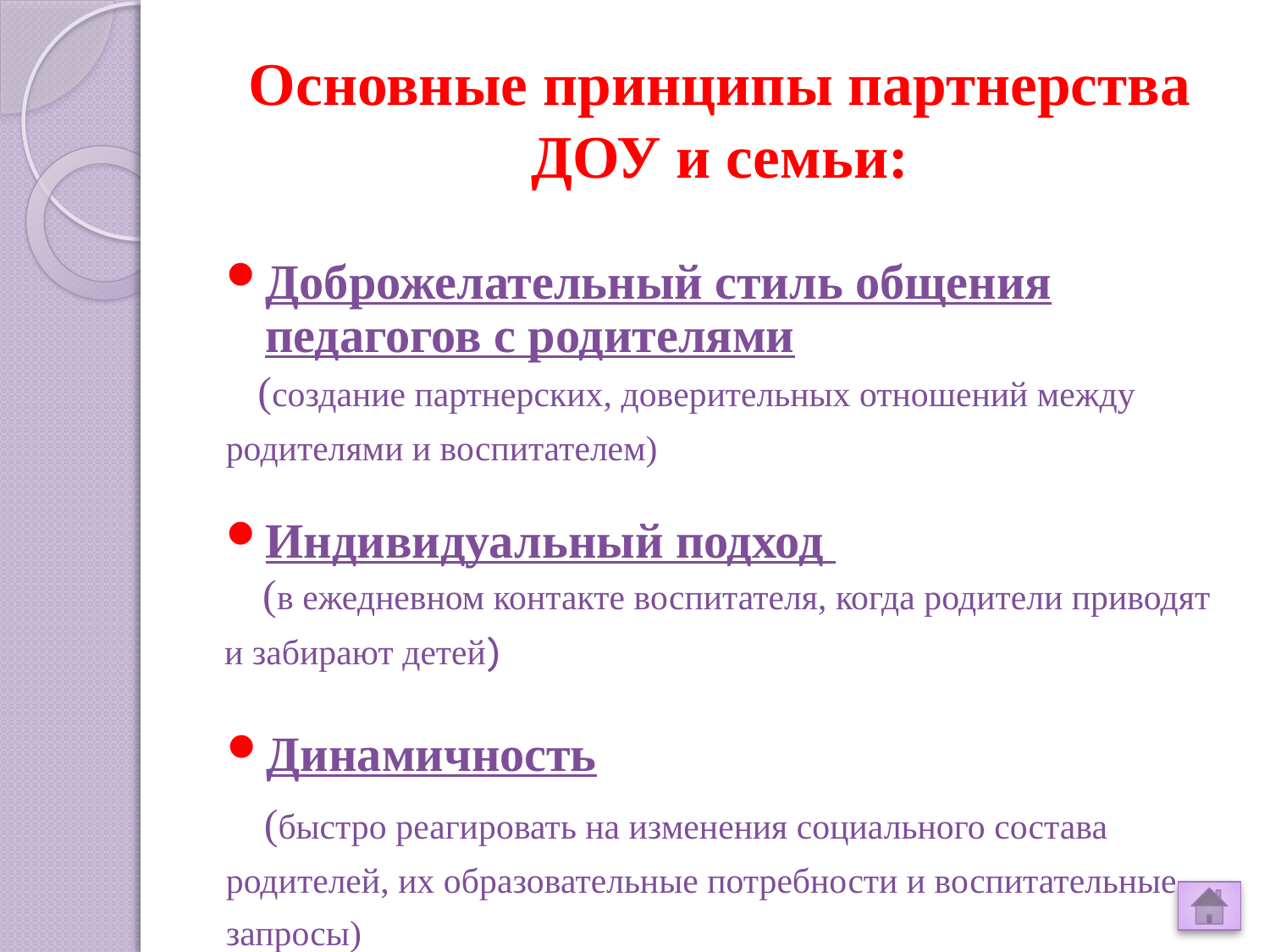

# Основные принципы партнерства ДОУ и семьи:
Доброжелательный стиль общения педагогов с родителями
   (создание партнерских, доверительных отношений между родителями и воспитателем)
Индивидуальный подход
   (в ежедневном контакте воспитателя, когда родители приводят   и забирают детей)
Динамичность
   (быстро реагировать на изменения социального состава родителей, их образовательные потребности и воспитательные запросы)